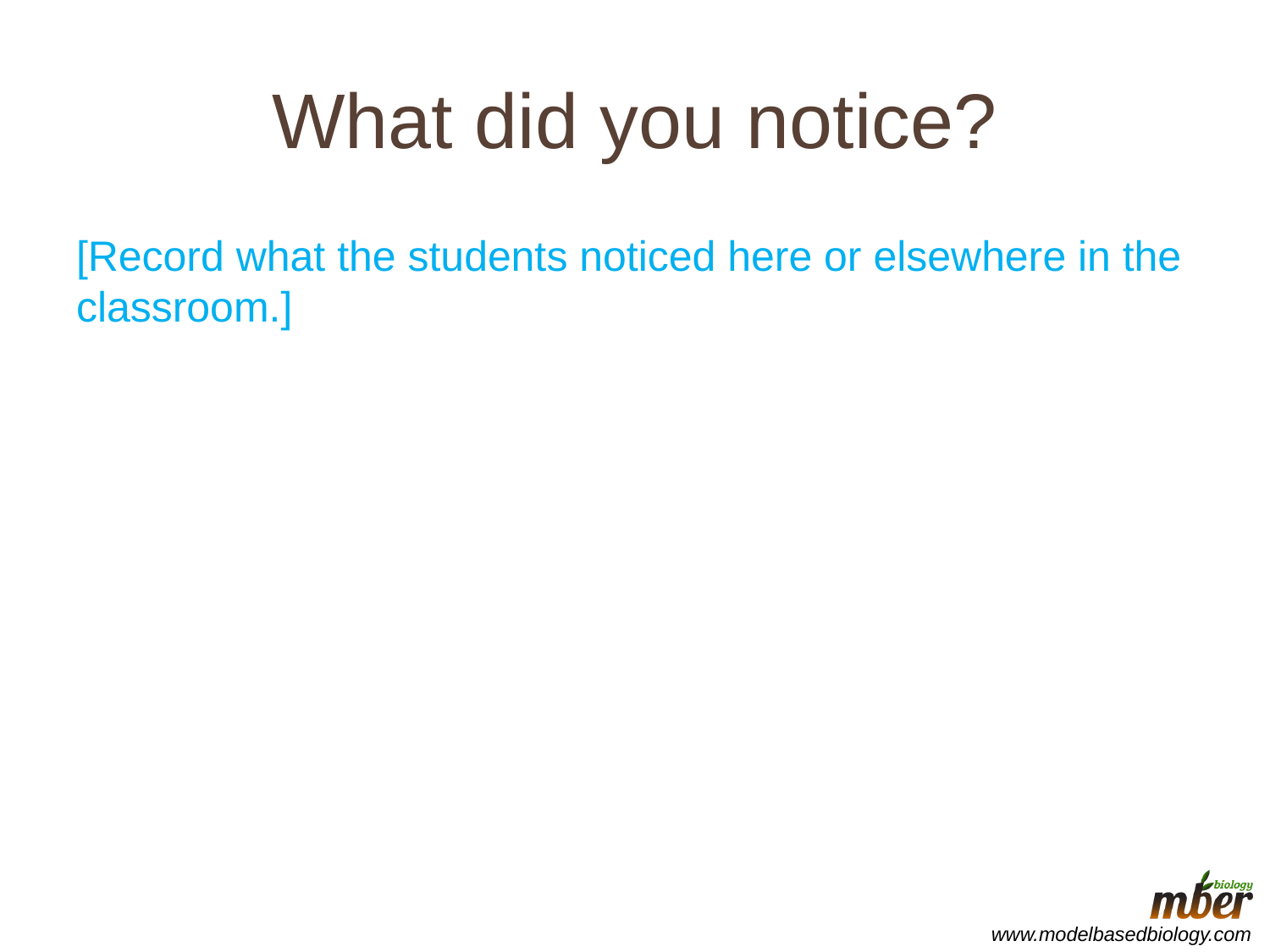

# What did you notice?
[Record what the students noticed here or elsewhere in the classroom.]